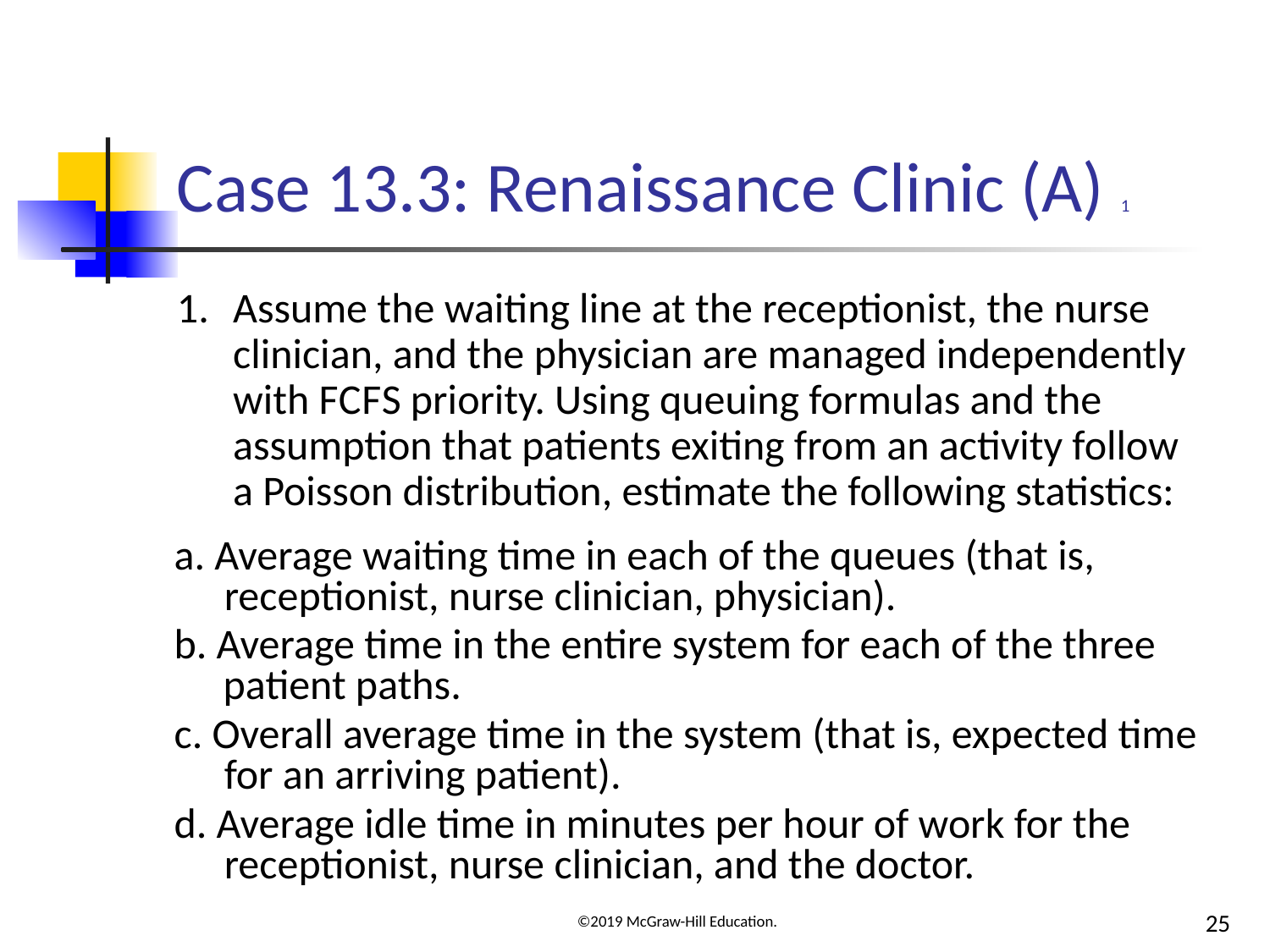

# Case 13.3: Renaissance Clinic (A) 1
Assume the waiting line at the receptionist, the nurse clinician, and the physician are managed independently with F C F S priority. Using queuing formulas and the assumption that patients exiting from an activity follow a Poisson distribution, estimate the following statistics:
a. Average waiting time in each of the queues (that is, receptionist, nurse clinician, physician).
b. Average time in the entire system for each of the three patient paths.
c. Overall average time in the system (that is, expected time for an arriving patient).
d. Average idle time in minutes per hour of work for the receptionist, nurse clinician, and the doctor.